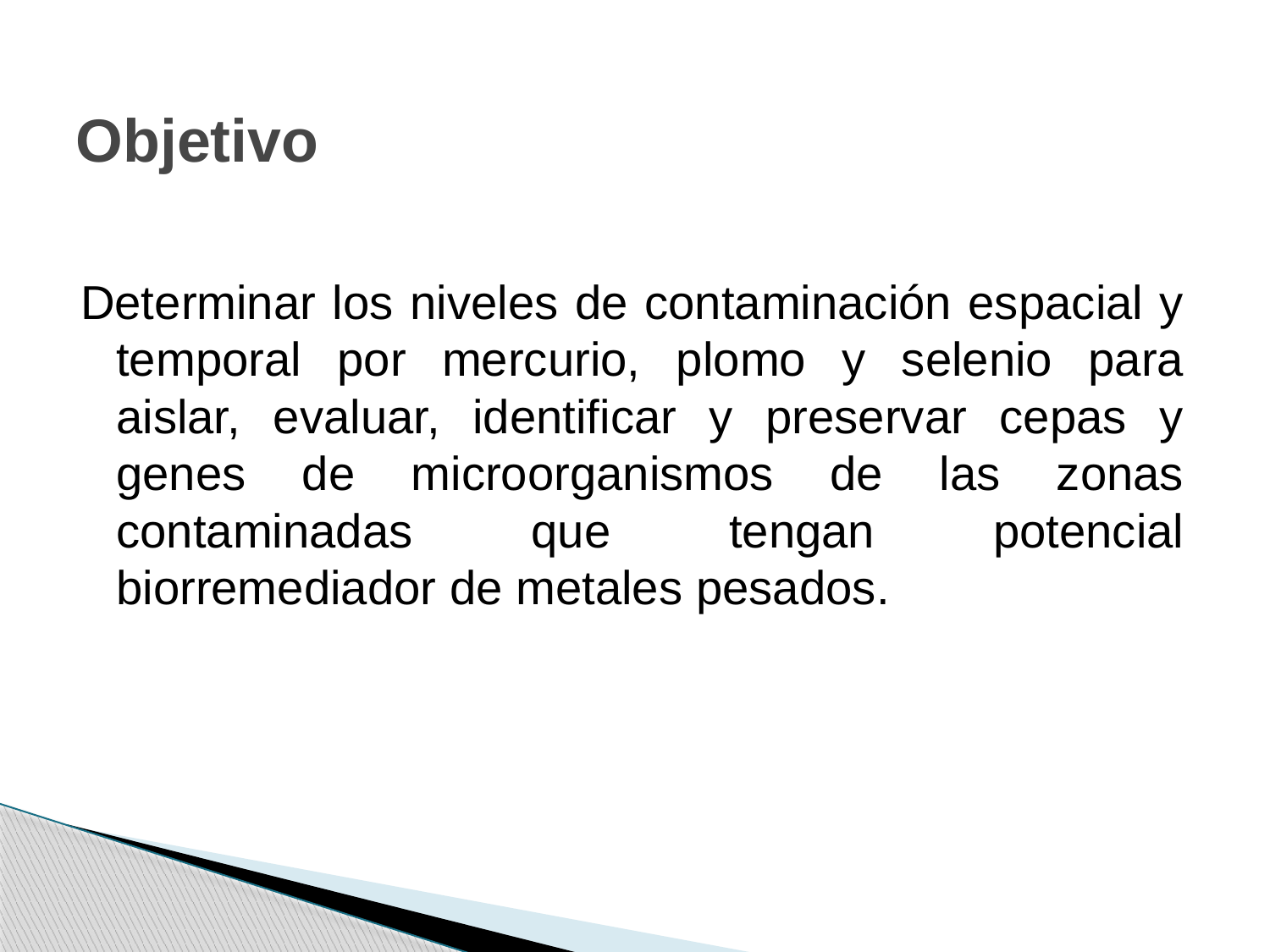

# Objetivo

Determinar los niveles de contaminación espacial y temporal por mercurio, plomo y selenio para aislar, evaluar, identificar y preservar cepas y genes de microorganismos de las zonas contaminadas que tengan potencial biorremediador de metales pesados.